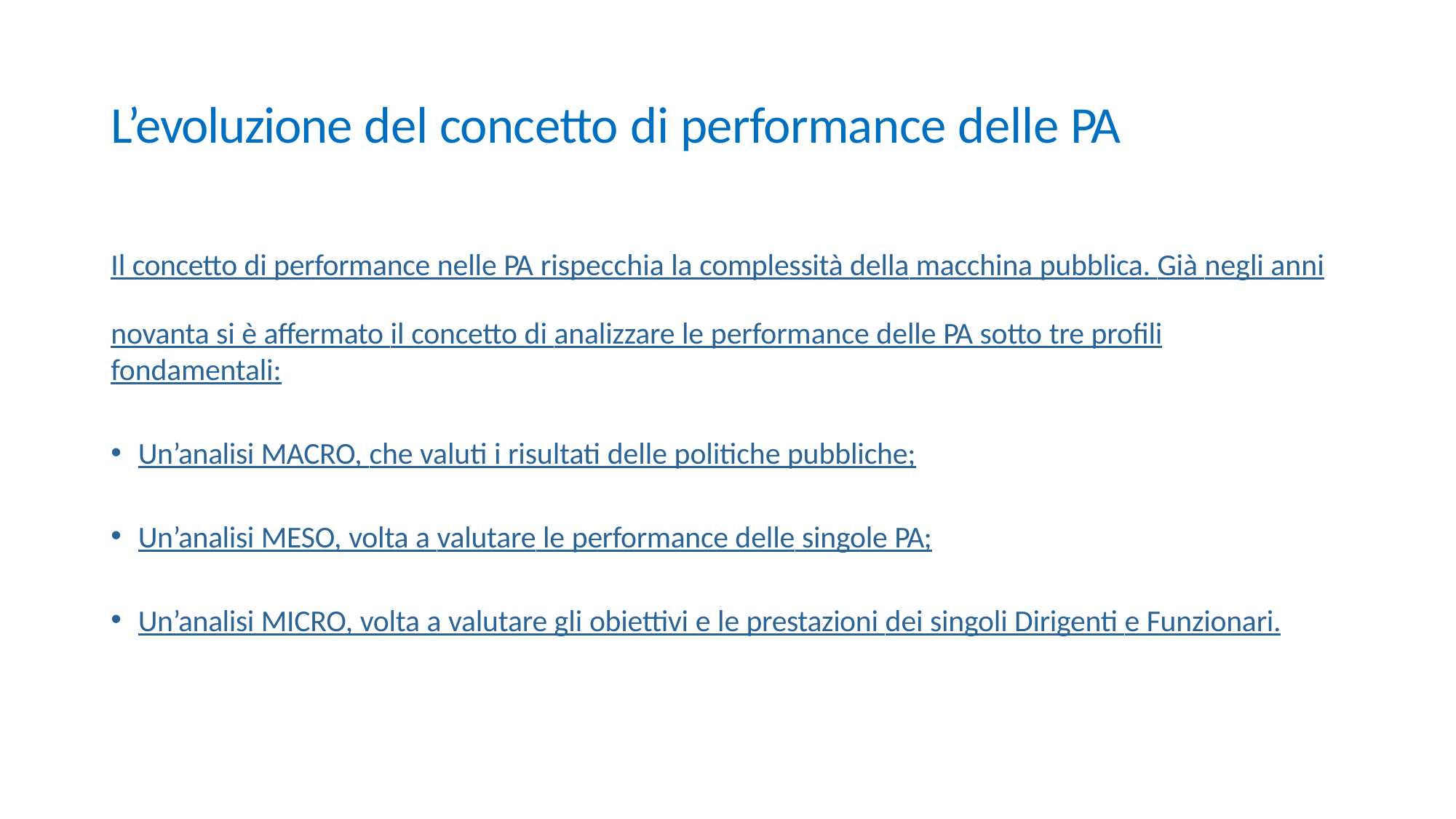

# L’evoluzione del concetto di performance delle PA
Il concetto di performance nelle PA rispecchia la complessità della macchina pubblica. Già negli anni

novanta si è affermato il concetto di analizzare le performance delle PA sotto tre profili fondamentali:

Un’analisi MACRO, che valuti i risultati delle politiche pubbliche;

Un’analisi MESO, volta a valutare le performance delle singole PA;

Un’analisi MICRO, volta a valutare gli obiettivi e le prestazioni dei singoli Dirigenti e Funzionari.